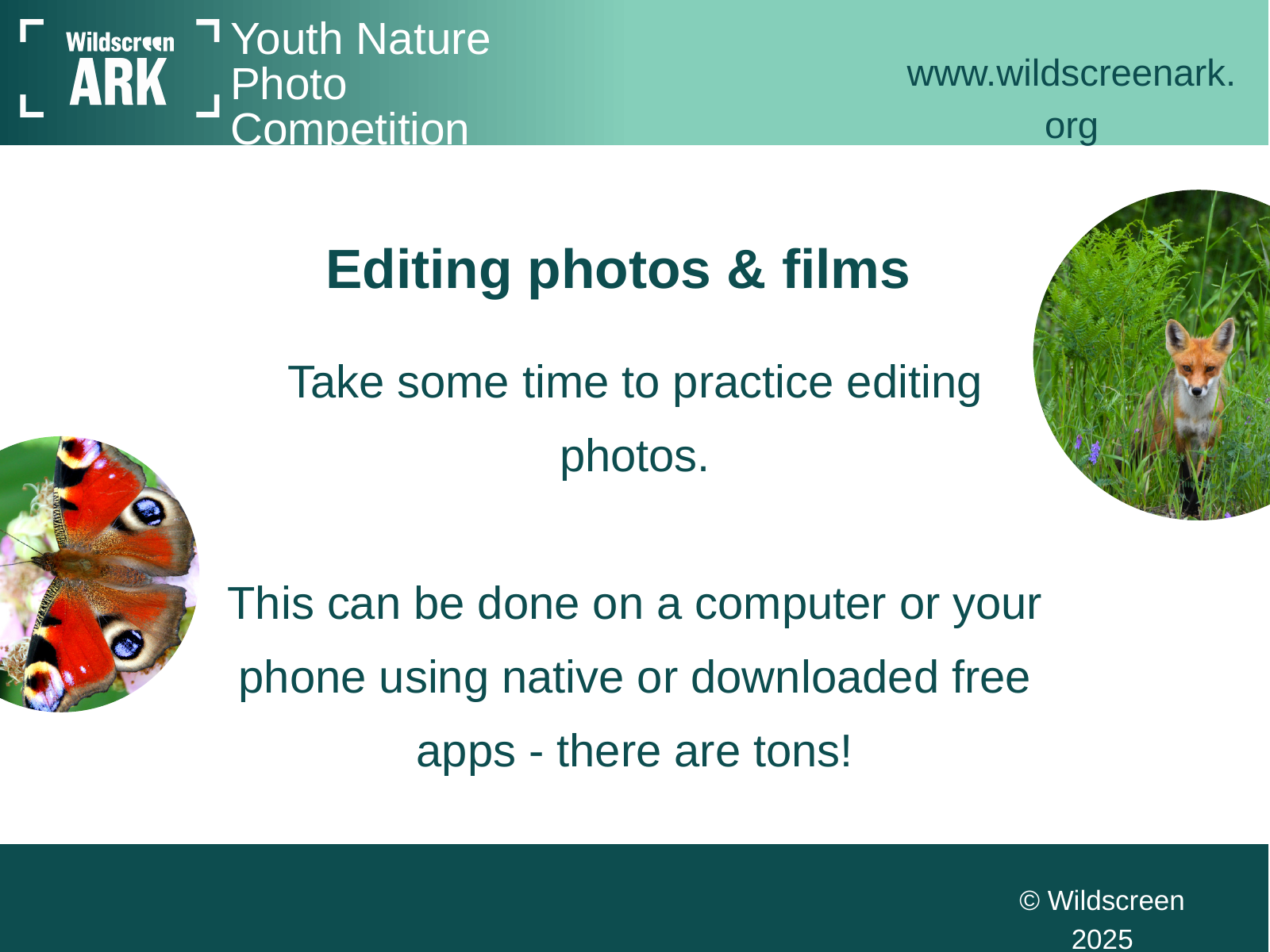

www.wildscreenark.org

Youth Nature Photo Competition

Editing photos & films

Take some time to practice editing photos.

This can be done on a computer or your phone using native or downloaded free apps - there are tons!

© Wildscreen 2025